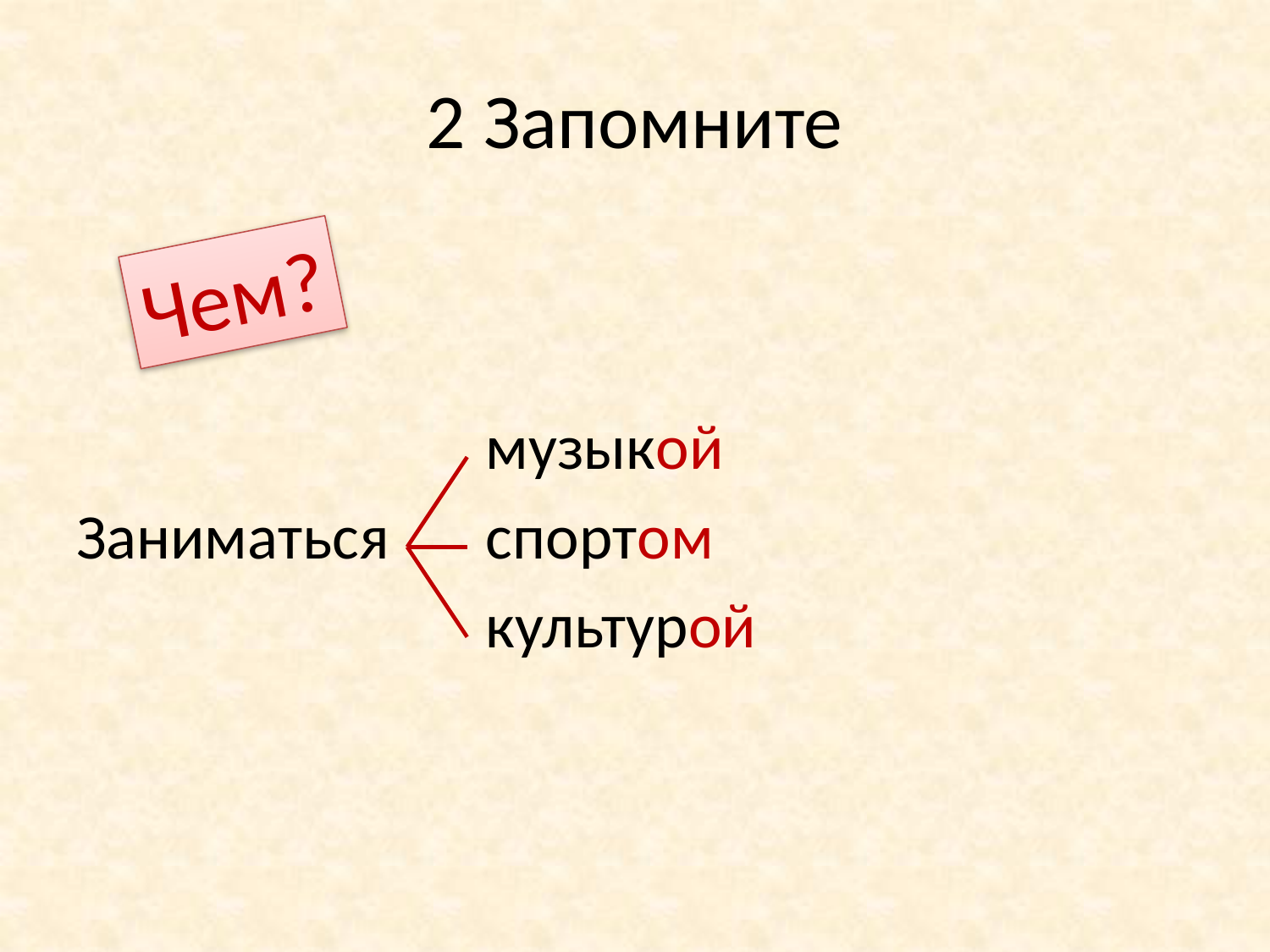

# 2 Запомните

			  музыкой
Заниматься	  спортом
			  культурой
Чем?